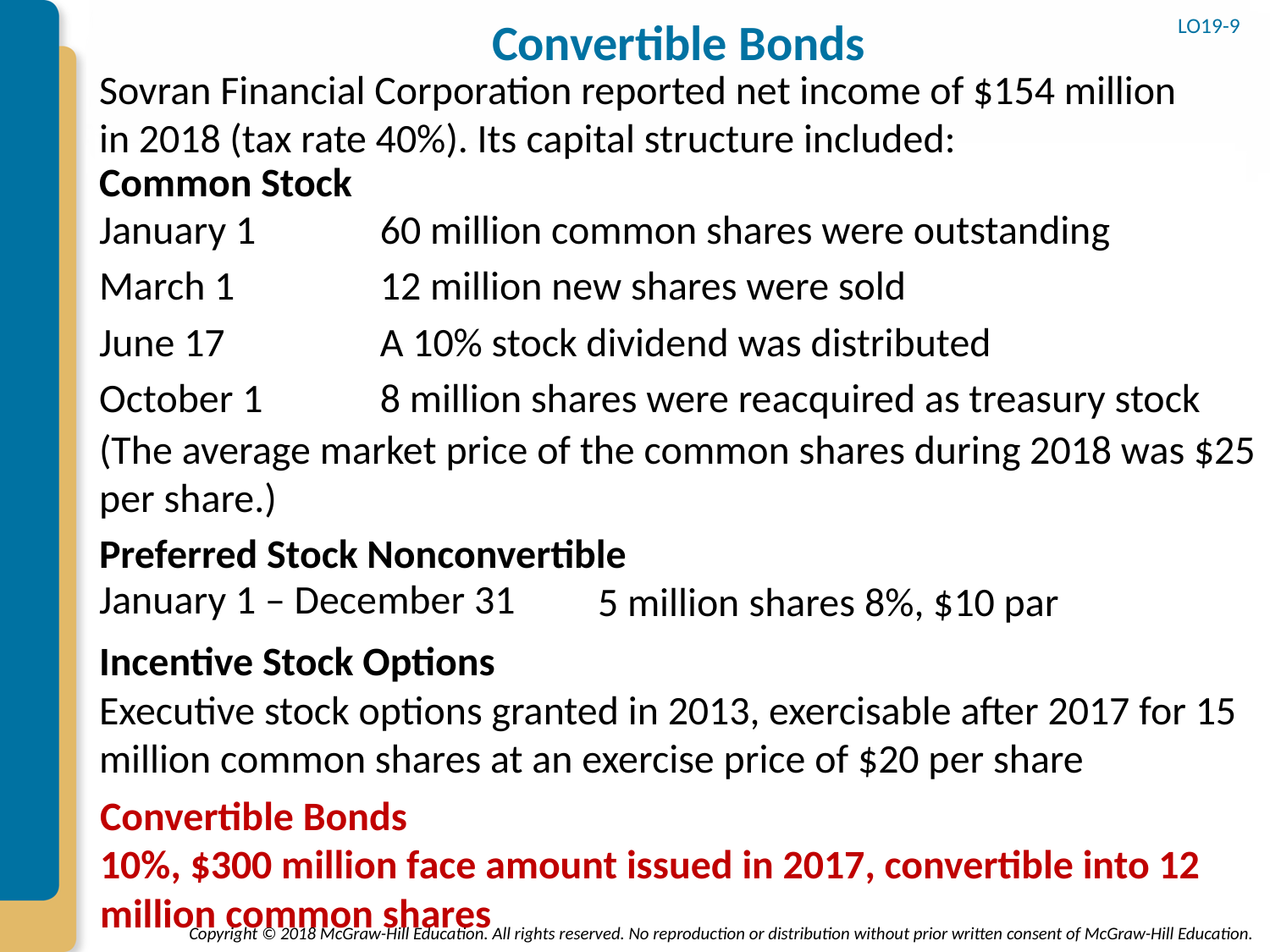

LO19-9
# Convertible Bonds
Sovran Financial Corporation reported net income of $154 million in 2018 (tax rate 40%). Its capital structure included:
Common Stock
60 million common shares were outstanding
January 1
March 1
12 million new shares were sold
June 17
A 10% stock dividend was distributed
October 1
8 million shares were reacquired as treasury stock
(The average market price of the common shares during 2018 was $25 per share.)
Preferred Stock Nonconvertible
January 1 – December 31
5 million shares 8%, $10 par
Incentive Stock Options
Executive stock options granted in 2013, exercisable after 2017 for 15 million common shares at an exercise price of $20 per share
Convertible Bonds
10%, $300 million face amount issued in 2017, convertible into 12 million common shares